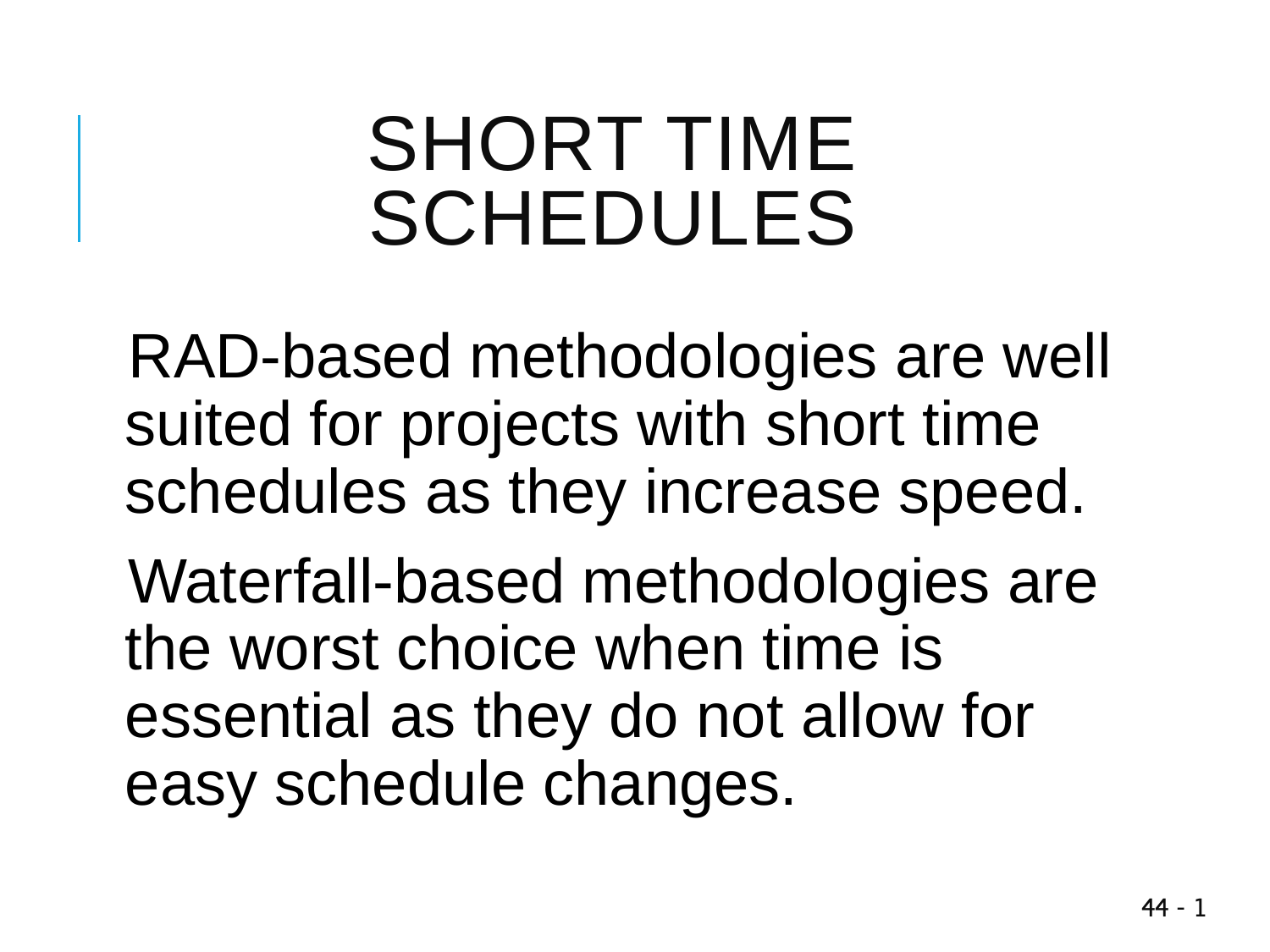

# Short Time Schedules
RAD-based methodologies are well suited for projects with short time schedules as they increase speed.
Waterfall-based methodologies are the worst choice when time is essential as they do not allow for easy schedule changes.
1 - 44